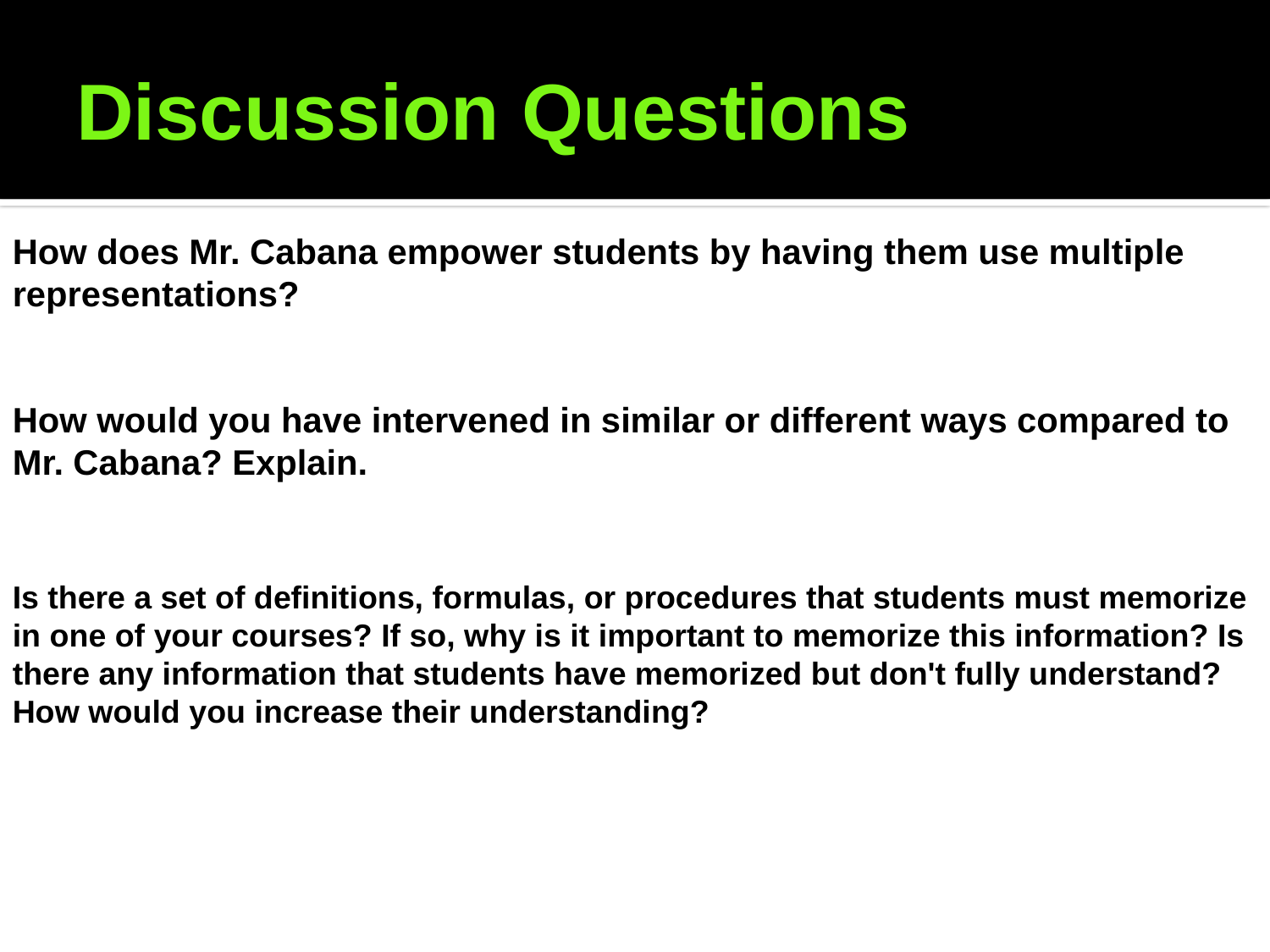

How does Mr. Cabana empower students by having them use multiple representations?
# Discussion Questions
How does Mr. Cabana empower students by having them use multiple representations?

How would you have intervened in similar or different ways compared to Mr. Cabana? Explain.

Is there a set of definitions, formulas, or procedures that students must memorize in one of your courses? If so, why is it important to memorize this information? Is there any information that students have memorized but don't fully understand? How would you increase their understanding?